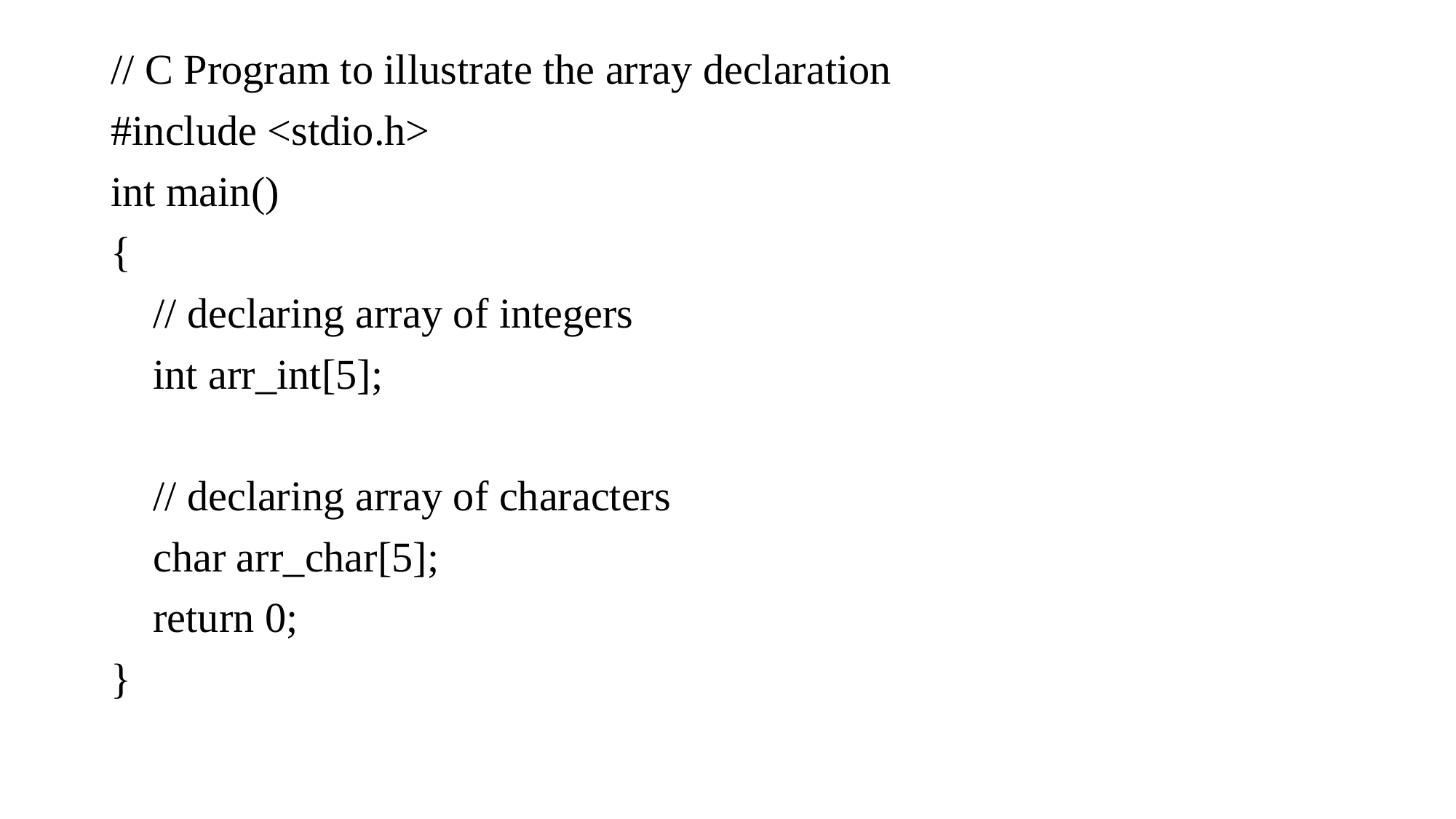

// C Program to illustrate the array declaration
#include <stdio.h>
int main()
{
    // declaring array of integers
    int arr_int[5];

    // declaring array of characters
    char arr_char[5];
    return 0;
}